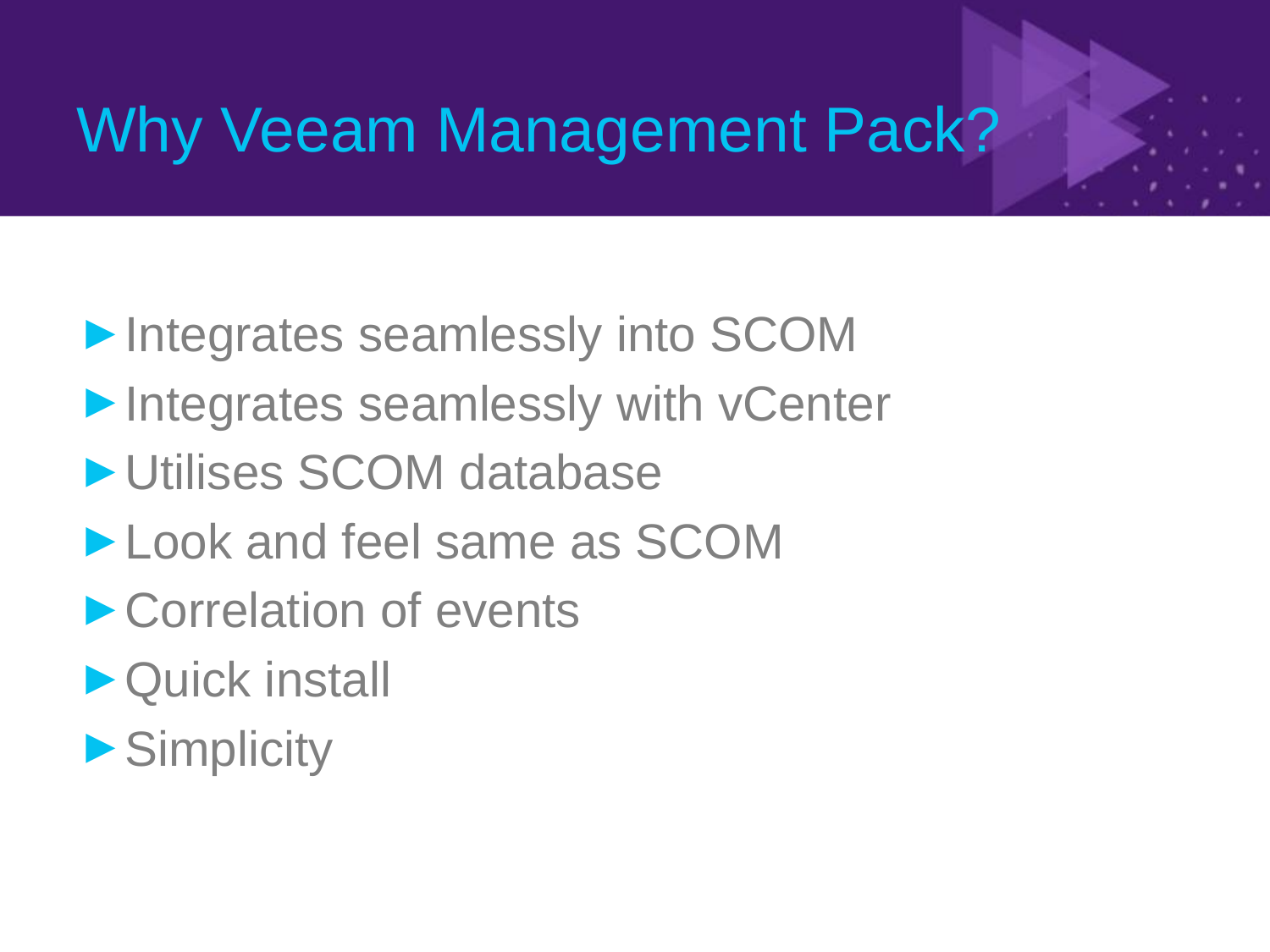

# Why Veeam Management Pack?
Integrates seamlessly into SCOM
Integrates seamlessly with vCenter
Utilises SCOM database
Look and feel same as SCOM
Correlation of events
Quick install
Simplicity